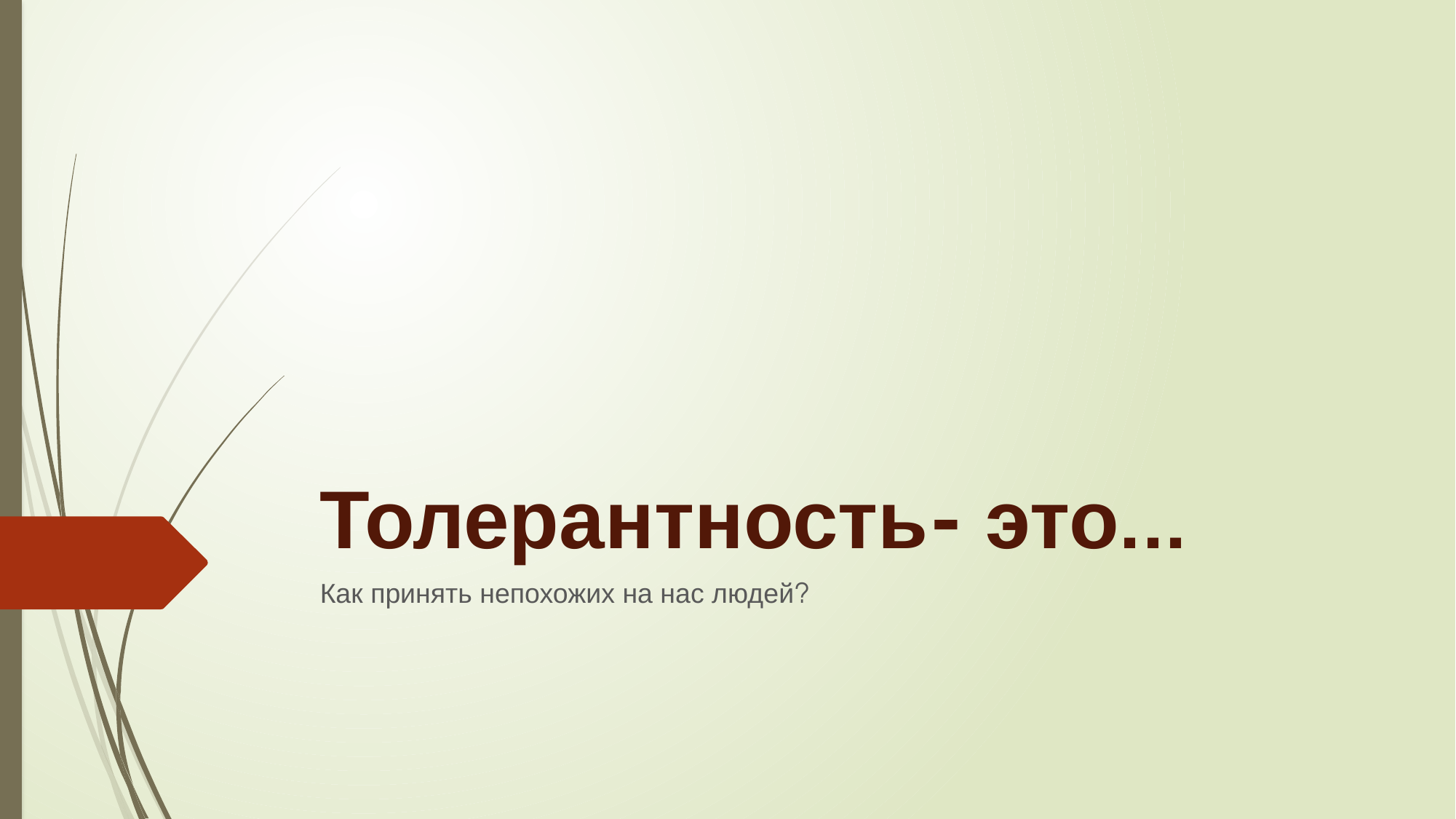

# Толерантность- это...
Как принять непохожих на нас людей?